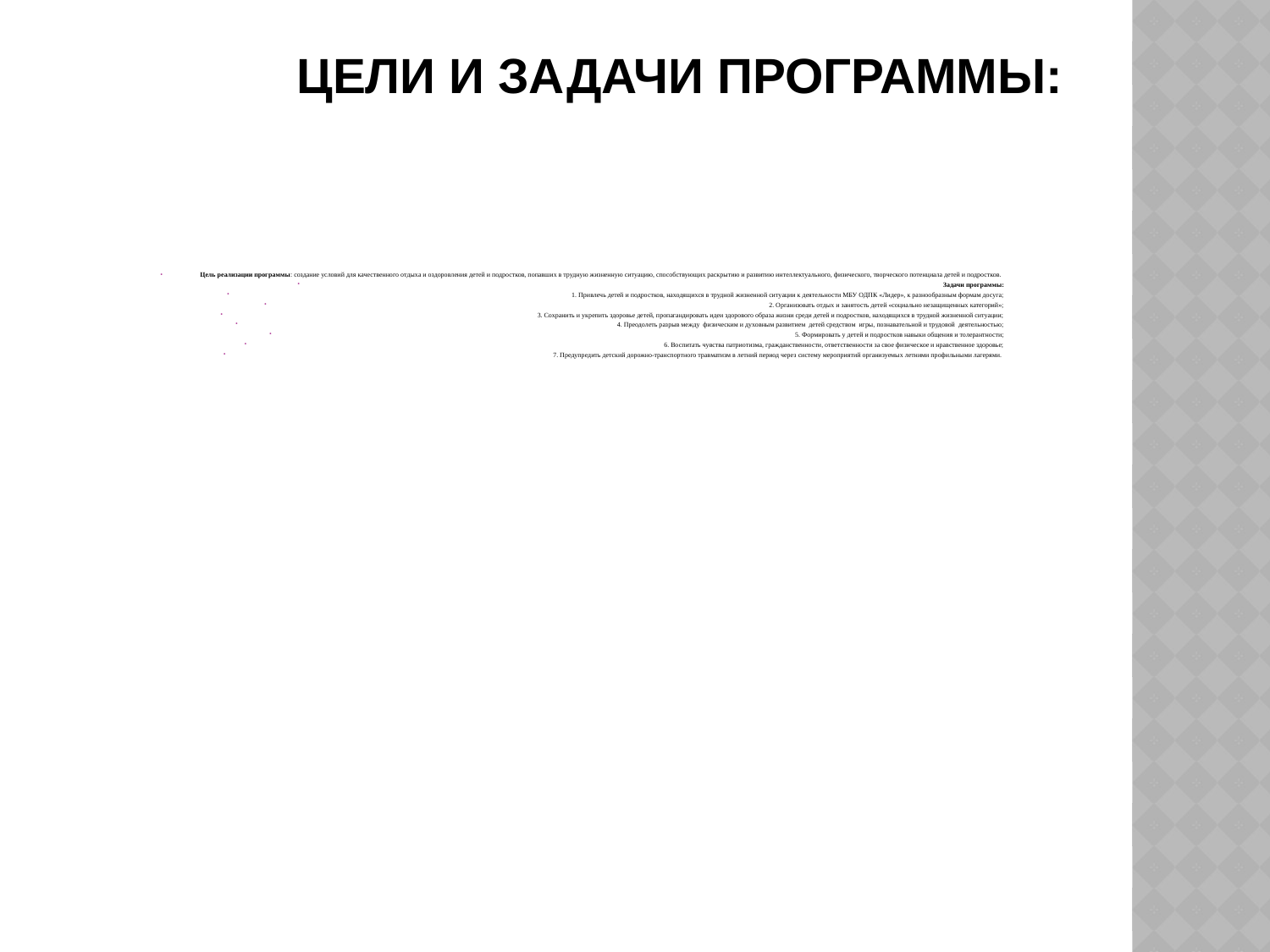

Цель реализации программы: создание условий для качественного отдыха и оздоровления детей и подростков, попавших в трудную жизненную ситуацию, способствующих раскрытию и развитию интеллектуального, физического, творческого потенциала детей и подростков.
Задачи программы:
1. Привлечь детей и подростков, находящихся в трудной жизненной ситуации к деятельности МБУ ОДПК «Лидер», к разнообразным формам досуга;
2. Организовать отдых и занятость детей «социально незащищенных категорий»;
3. Сохранить и укрепить здоровье детей, пропагандировать идеи здорового образа жизни среди детей и подростков, находящихся в трудной жизненной ситуации;
4. Преодолеть разрыв между  физическим и духовным развитием  детей средством  игры, познавательной и трудовой  деятельностью;
5. Формировать у детей и подростков навыки общения и толерантности;
6. Воспитать чувства патриотизма, гражданственности, ответственности за свое физическое и нравственное здоровье;
7. Предупредить детский дорожно-транспортного травматизм в летний период через систему мероприятий организуемых летними профильными лагерями.

Цели и задачи программы: